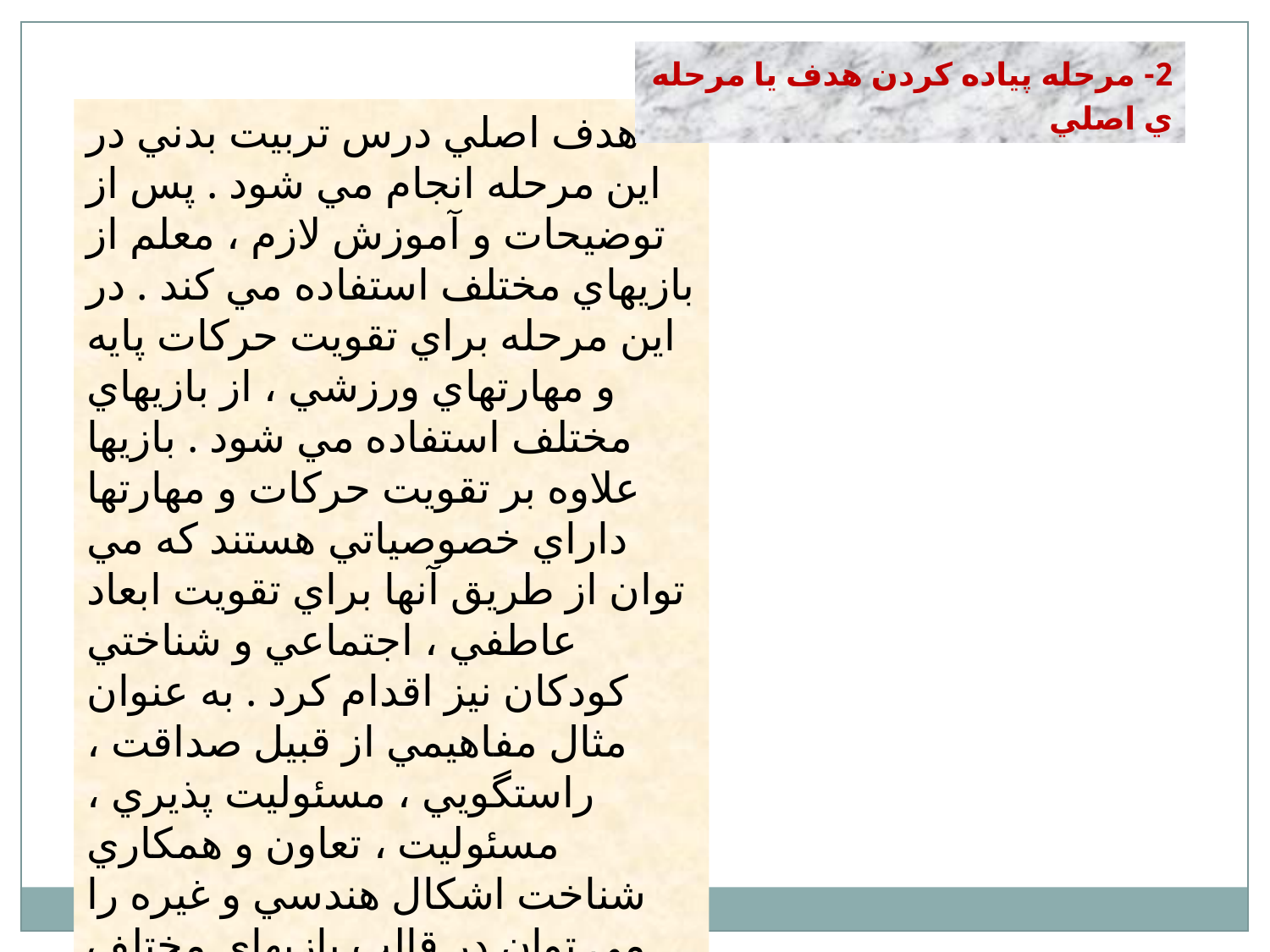

2- مرحله پياده كردن هدف يا مرحله ي اصلي
هدف اصلي درس تربيت بدني در اين مرحله انجام مي شود . پس از توضيحات و آموزش لازم ، معلم از بازيهاي مختلف استفاده مي كند . در اين مرحله براي تقويت حركات پايه و مهارتهاي ورزشي ، از بازيهاي مختلف استفاده مي شود . بازيها علاوه بر تقويت حركات و مهارتها داراي خصوصياتي هستند كه مي توان از طريق آنها براي تقويت ابعاد عاطفي ، اجتماعي و شناختي كودكان نيز اقدام كرد . به عنوان مثال مفاهيمي از قبيل صداقت ، راستگويي ، مسئوليت پذيري ، مسئوليت ، تعاون و همكاري شناخت اشكال هندسي و غيره را مي توان در قالب بازيهاي مختلف آموزش داد . اين مرحله 50 درصد برنامه را بخود اختصاص مي دهد